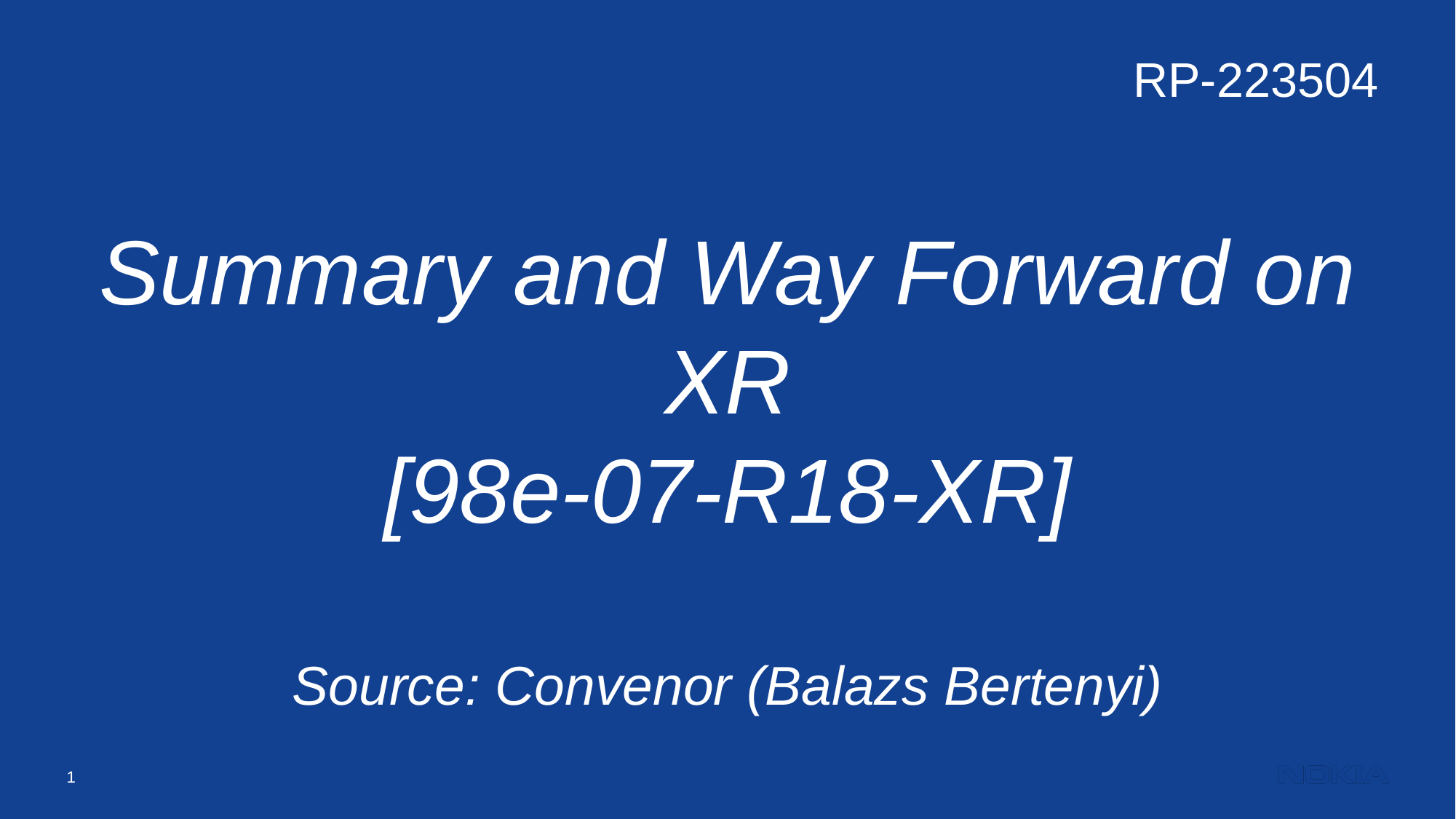

RP-223504
Summary and Way Forward on XR
[98e-07-R18-XR]

Source: Convenor (Balazs Bertenyi)
Nokia internal use